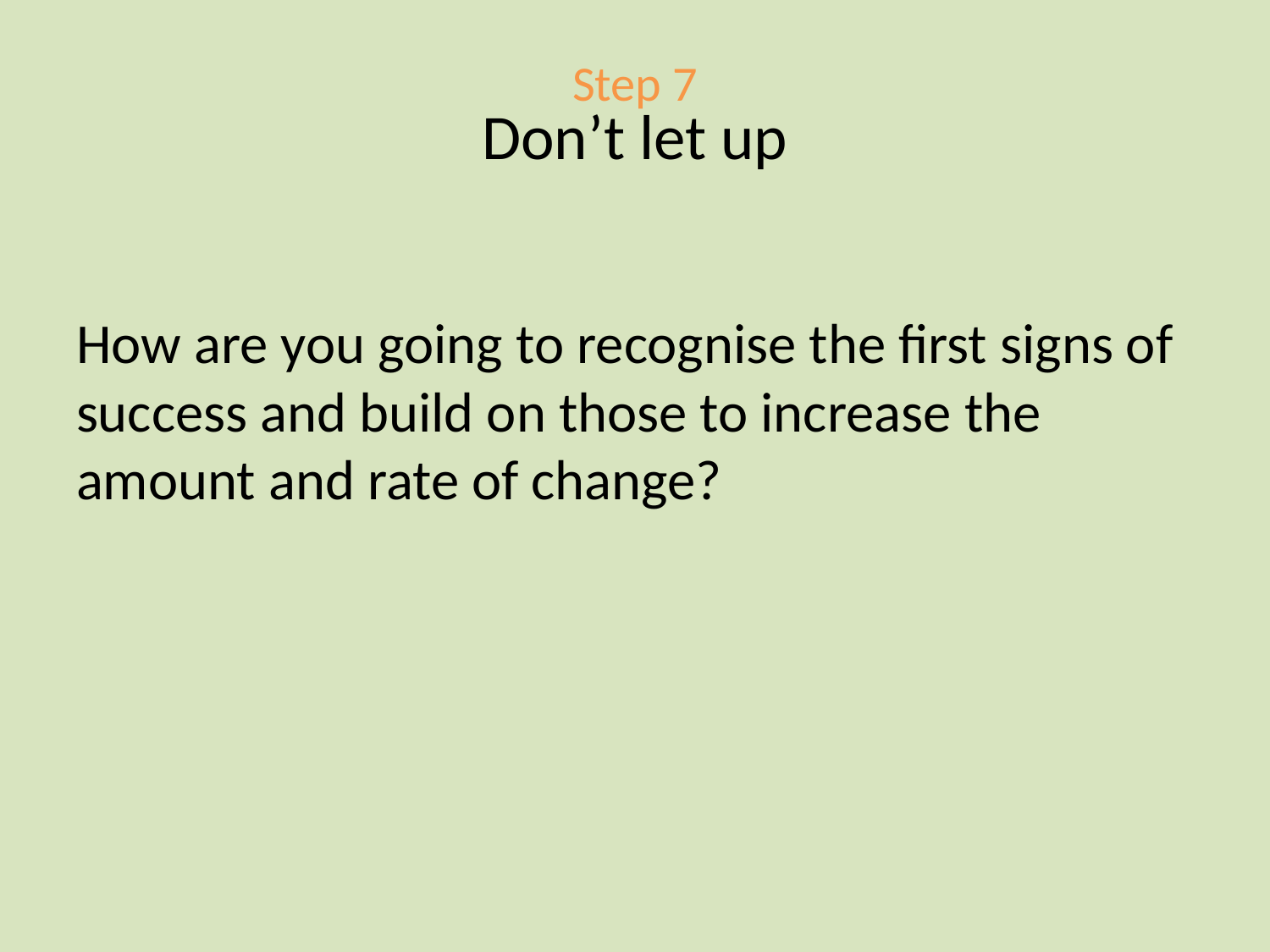

# Step 7 Don’t let up

How are you going to recognise the first signs of success and build on those to increase the amount and rate of change?